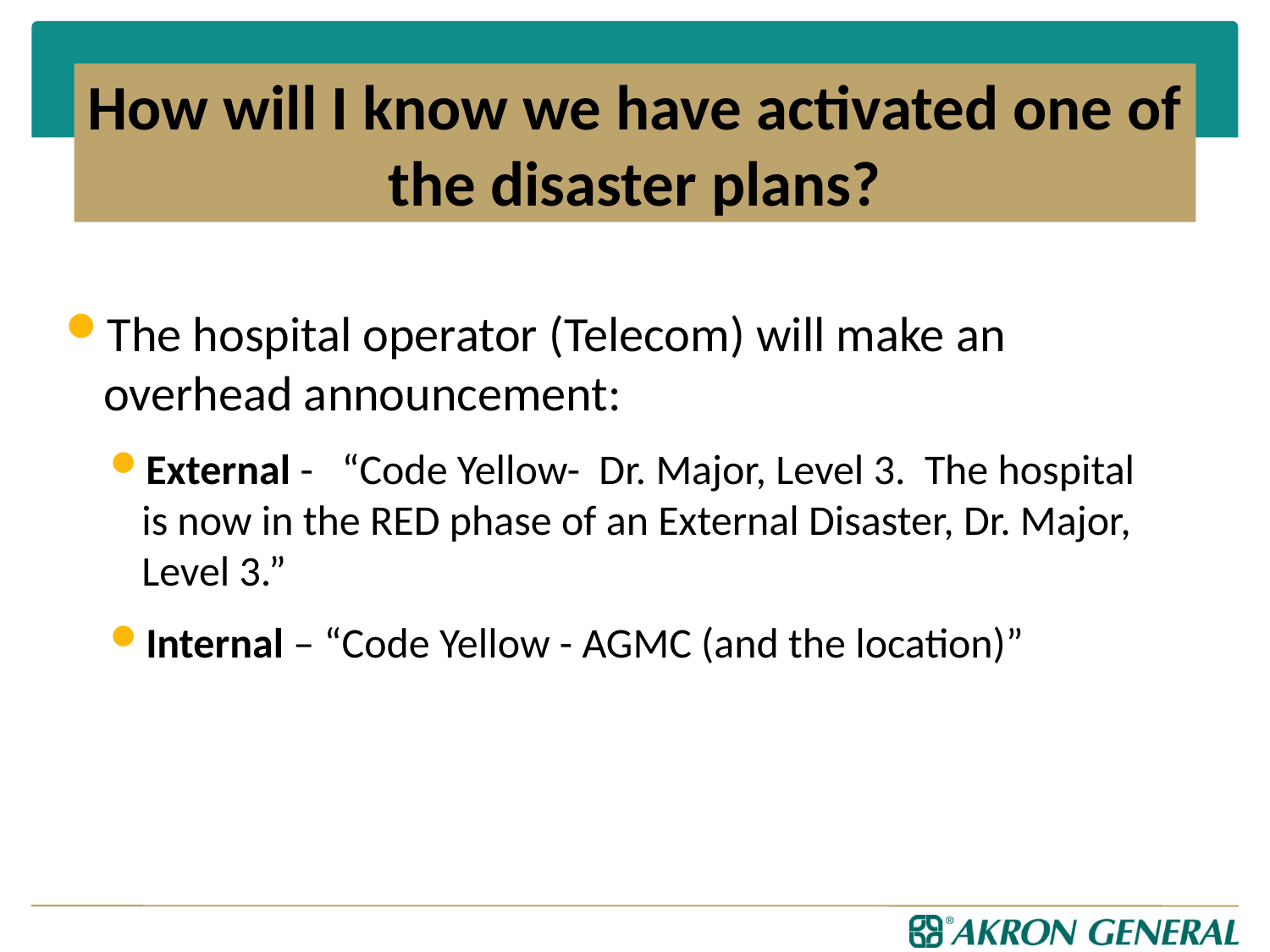

# How will I know we have activated one of the disaster plans?
The hospital operator (Telecom) will make an overhead announcement:
External -   “Code Yellow-  Dr. Major, Level 3.  The hospital is now in the RED phase of an External Disaster, Dr. Major, Level 3.”
Internal – “Code Yellow - AGMC (and the location)”